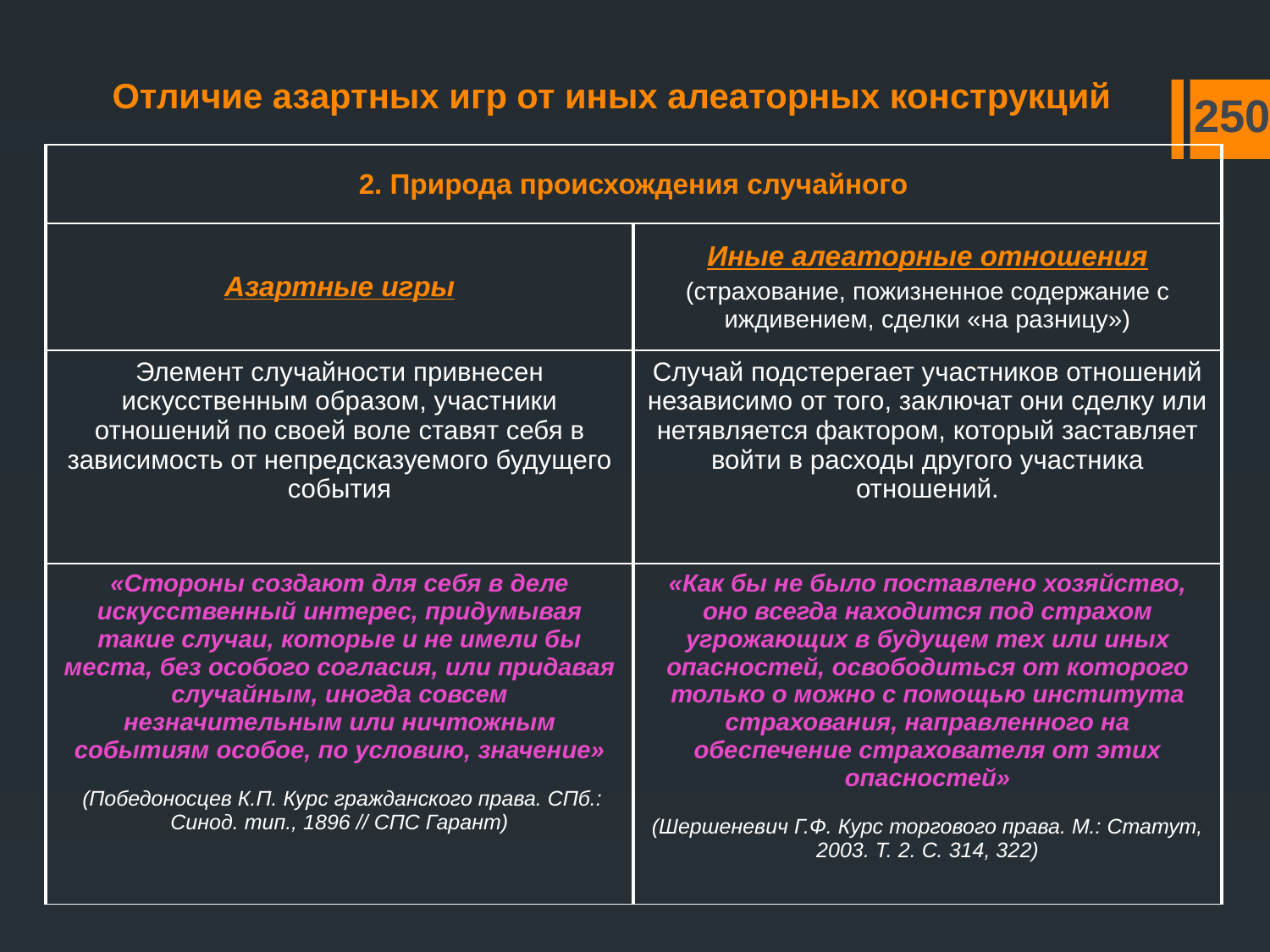

Отличие азартных игр от иных алеаторных конструкций
250
| 2. Природа происхождения случайного |  |
| --- | --- |
| Азартные игры | Иные алеаторные отношения (страхование, пожизненное содержание с иждивением, сделки «на разницу») |
| Элемент случайности привнесен искусственным образом, участники отношений по своей воле ставят себя в зависимость от непредсказуемого будущего события | Случай подстерегает участников отношений независимо от того, заключат они сделку или нетявляется фактором, который заставляет войти в расходы другого участника отношений. |
| «Стороны создают для себя в деле искусственный интерес, придумывая такие случаи, которые и не имели бы места, без особого согласия, или придавая случайным, иногда совсем незначительным или ничтожным событиям особое, по условию, значение» (Победоносцев К.П. Курс гражданского права. СПб.: Синод. тип., 1896 // СПС Гарант) | «Как бы не было поставлено хозяйство, оно всегда находится под страхом угрожающих в будущем тех или иных опасностей, освободиться от которого только о можно с помощью института страхования, направленного на обеспечение страхователя от этих опасностей» (Шершеневич Г.Ф. Курс торгового права. М.: Статут, 2003. Т. 2. С. 314, 322) |